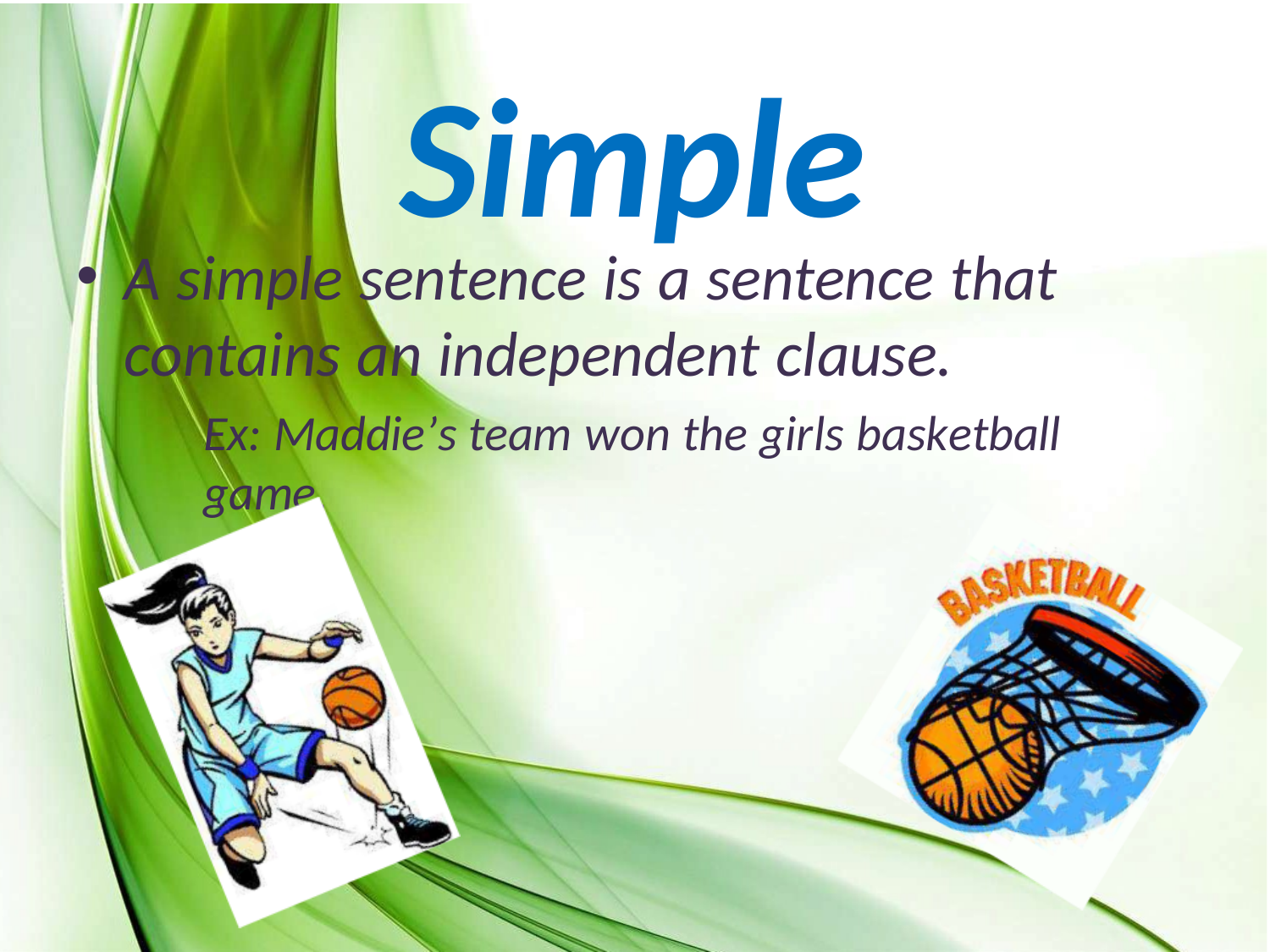

# Simple
A simple sentence is a sentence that
contains an independent clause.
Ex: Maddie’s team won the girls basketball game.